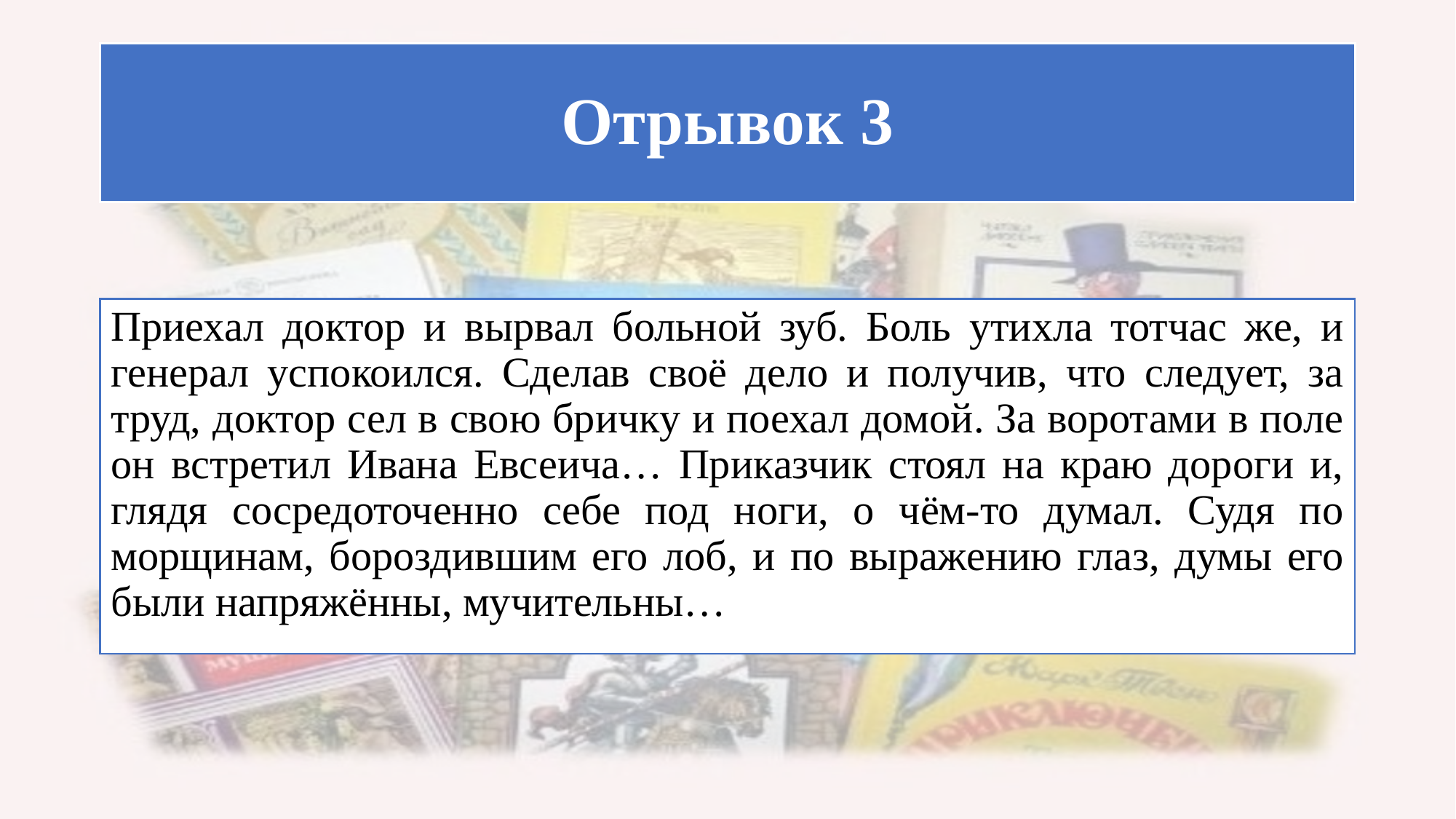

# Отрывок 3
Приехал доктор и вырвал больной зуб. Боль утихла тотчас же, и генерал успокоился. Сделав своё дело и получив, что следует, за труд, доктор сел в свою бричку и поехал домой. За воротами в поле он встретил Ивана Евсеича… Приказчик стоял на краю дороги и, глядя сосредоточенно себе под ноги, о чём-то думал. Судя по морщинам, бороздившим его лоб, и по выражению глаз, думы его были напряжённы, мучительны…